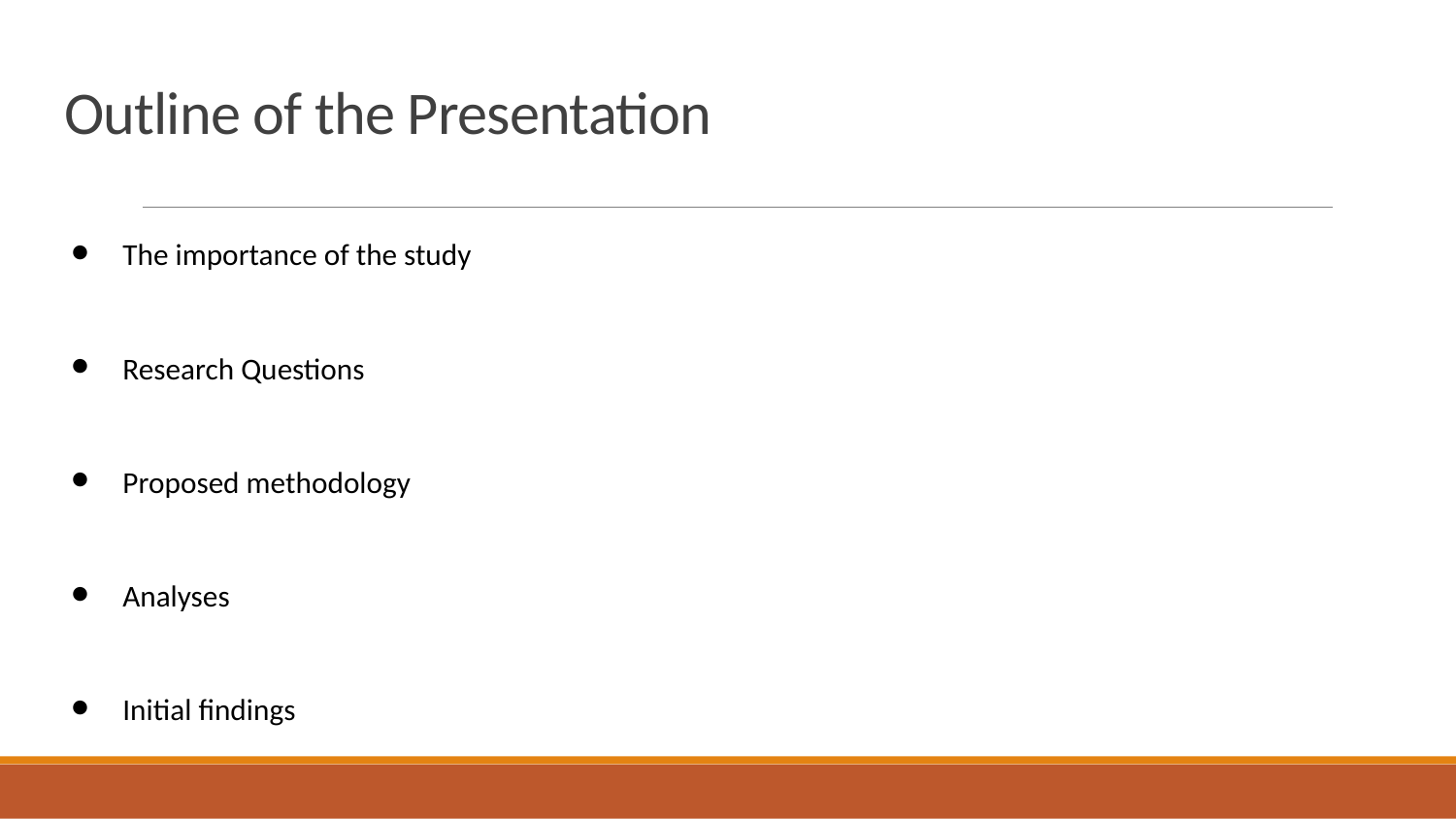

# Outline of the Presentation
The importance of the study

Research Questions

Proposed methodology

Analyses

Initial findings